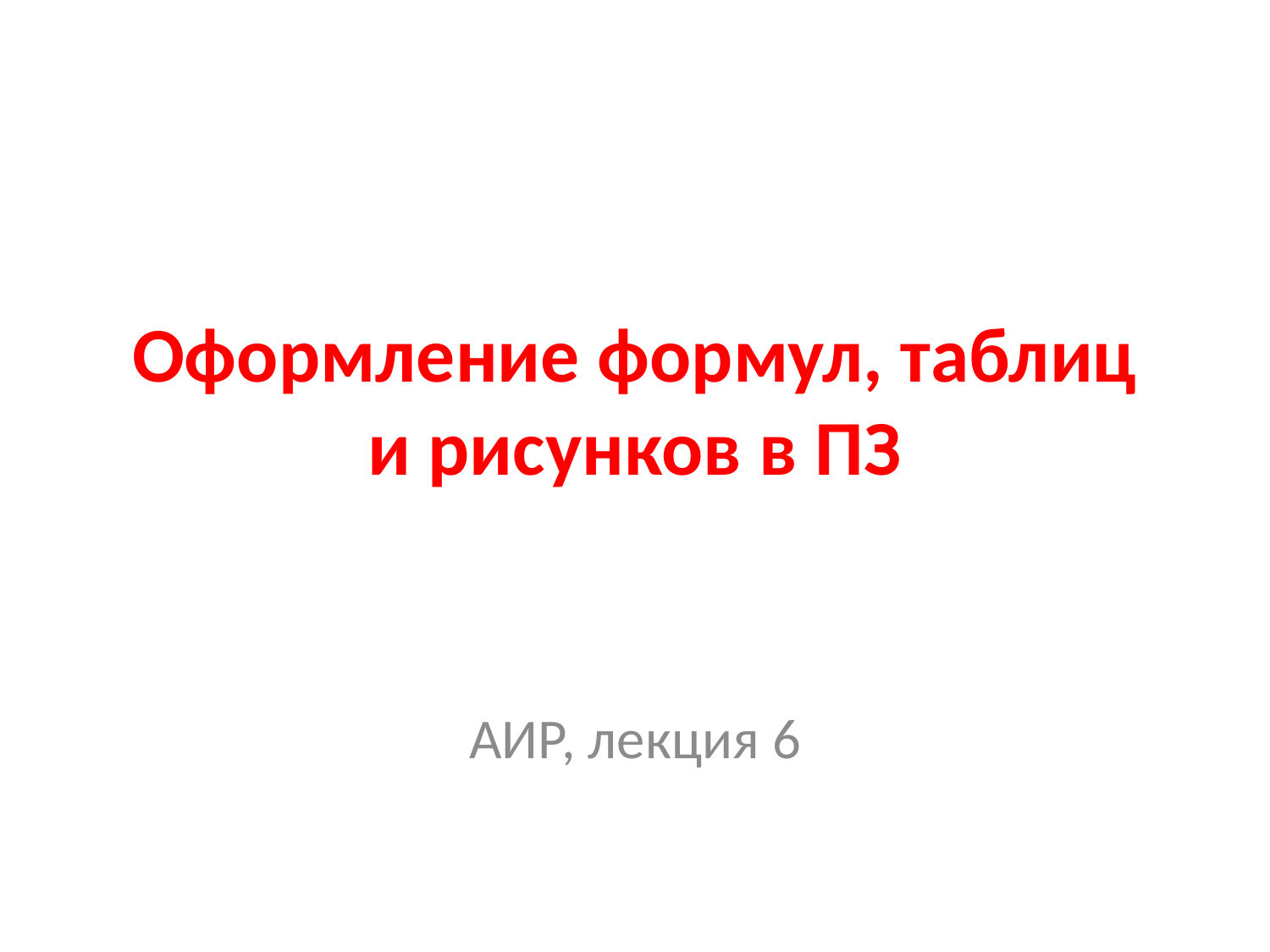

# Оформление формул, таблиц и рисунков в ПЗ
АИР, лекция 6